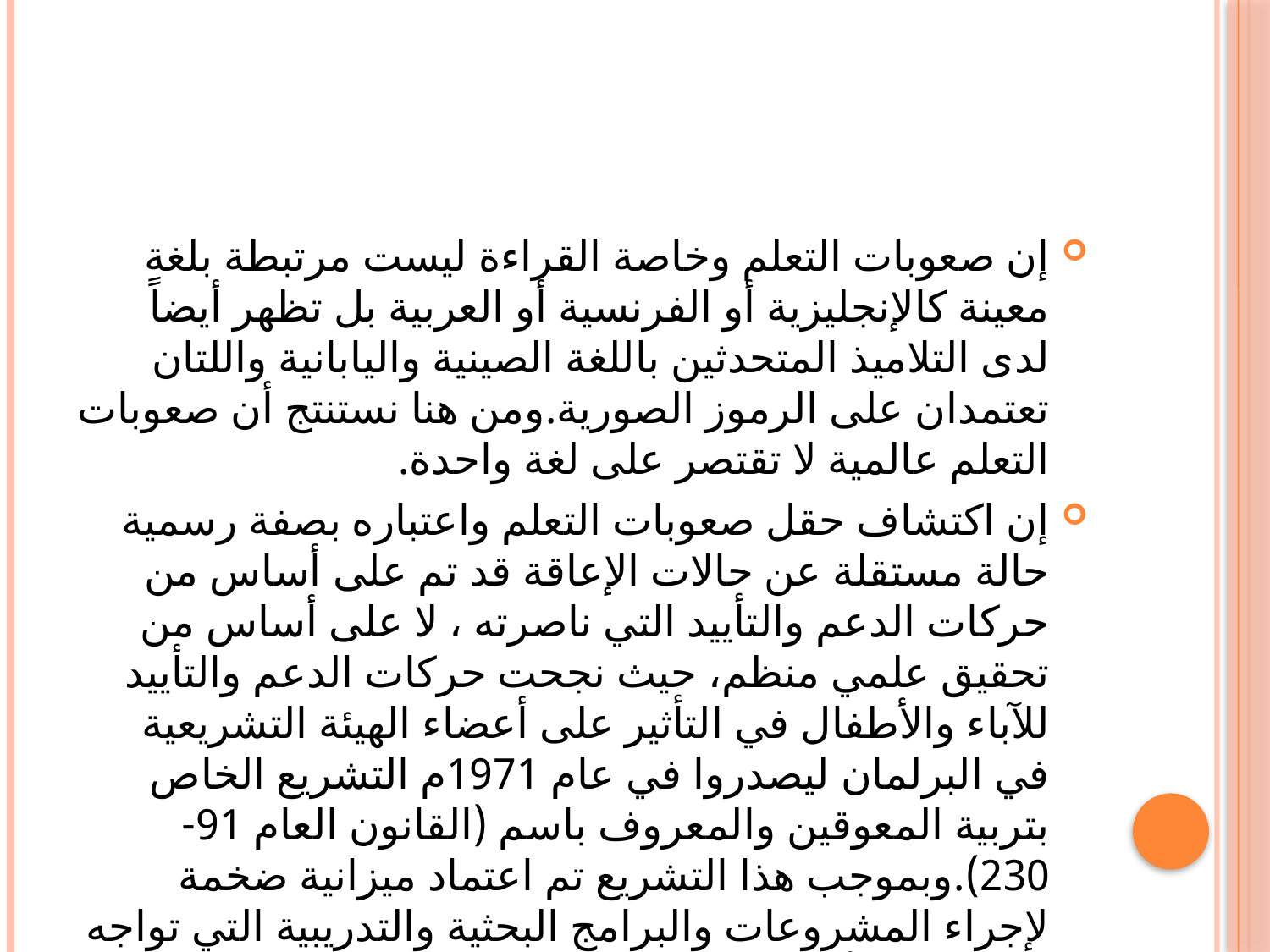

#
إن صعوبات التعلم وخاصة القراءة ليست مرتبطة بلغة معينة كالإنجليزية أو الفرنسية أو العربية بل تظهر أيضاً لدى التلاميذ المتحدثين باللغة الصينية واليابانية واللتان تعتمدان على الرموز الصورية.ومن هنا نستنتج أن صعوبات التعلم عالمية لا تقتصر على لغة واحدة.
إن اكتشاف حقل صعوبات التعلم واعتباره بصفة رسمية حالة مستقلة عن حالات الإعاقة قد تم على أساس من حركات الدعم والتأييد التي ناصرته ، لا على أساس من تحقيق علمي منظم، حيث نجحت حركات الدعم والتأييد للآباء والأطفال في التأثير على أعضاء الهيئة التشريعية في البرلمان ليصدروا في عام 1971م التشريع الخاص بتربية المعوقين والمعروف باسم (القانون العام 91-230).وبموجب هذا التشريع تم اعتماد ميزانية ضخمة لإجراء المشروعات والبرامج البحثية والتدريبية التي تواجه احتياجات الأطفال ذوي صعوبات التعلم (Doris,1993).